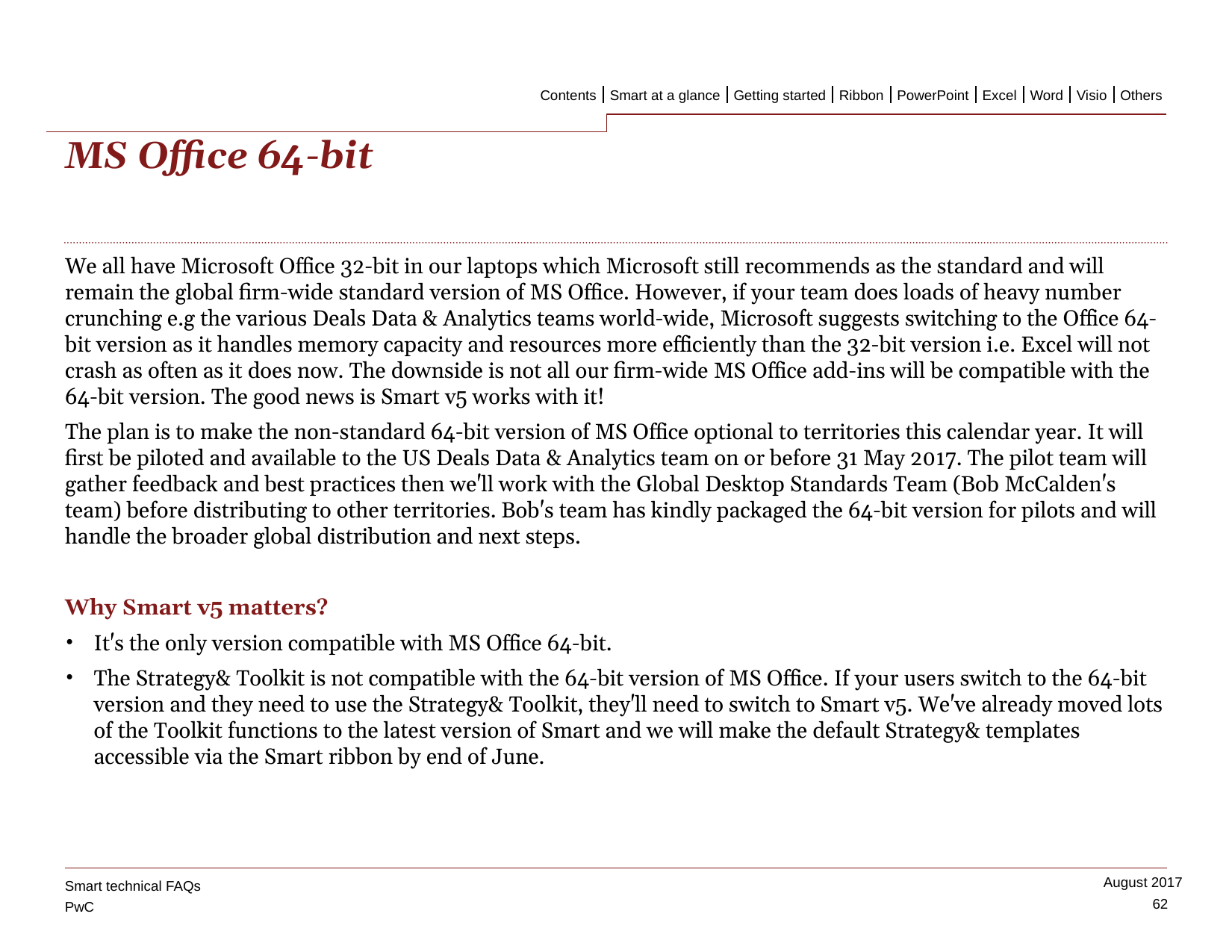

-1 Smart in MS Office 64-bit
Contents
Smart at a glance
Getting started
Ribbon
PowerPoint
Excel
Word
Visio
Others
# MS Office 64-bit
We all have Microsoft Office 32-bit in our laptops which Microsoft still recommends as the standard and will remain the global firm-wide standard version of MS Office. However, if your team does loads of heavy number crunching e.g the various Deals Data & Analytics teams world-wide, Microsoft suggests switching to the Office 64-bit version as it handles memory capacity and resources more efficiently than the 32-bit version i.e. Excel will not crash as often as it does now. The downside is not all our firm-wide MS Office add-ins will be compatible with the 64-bit version. The good news is Smart v5 works with it!
The plan is to make the non-standard 64-bit version of MS Office optional to territories this calendar year. It will first be piloted and available to the US Deals Data & Analytics team on or before 31 May 2017. The pilot team will gather feedback and best practices then we'll work with the Global Desktop Standards Team (Bob McCalden's team) before distributing to other territories. Bob's team has kindly packaged the 64-bit version for pilots and will handle the broader global distribution and next steps.

Why Smart v5 matters?
It's the only version compatible with MS Office 64-bit.
The Strategy& Toolkit is not compatible with the 64-bit version of MS Office. If your users switch to the 64-bit version and they need to use the Strategy& Toolkit, they'll need to switch to Smart v5. We've already moved lots of the Toolkit functions to the latest version of Smart and we will make the default Strategy& templates accessible via the Smart ribbon by end of June.

Smart technical FAQs
62